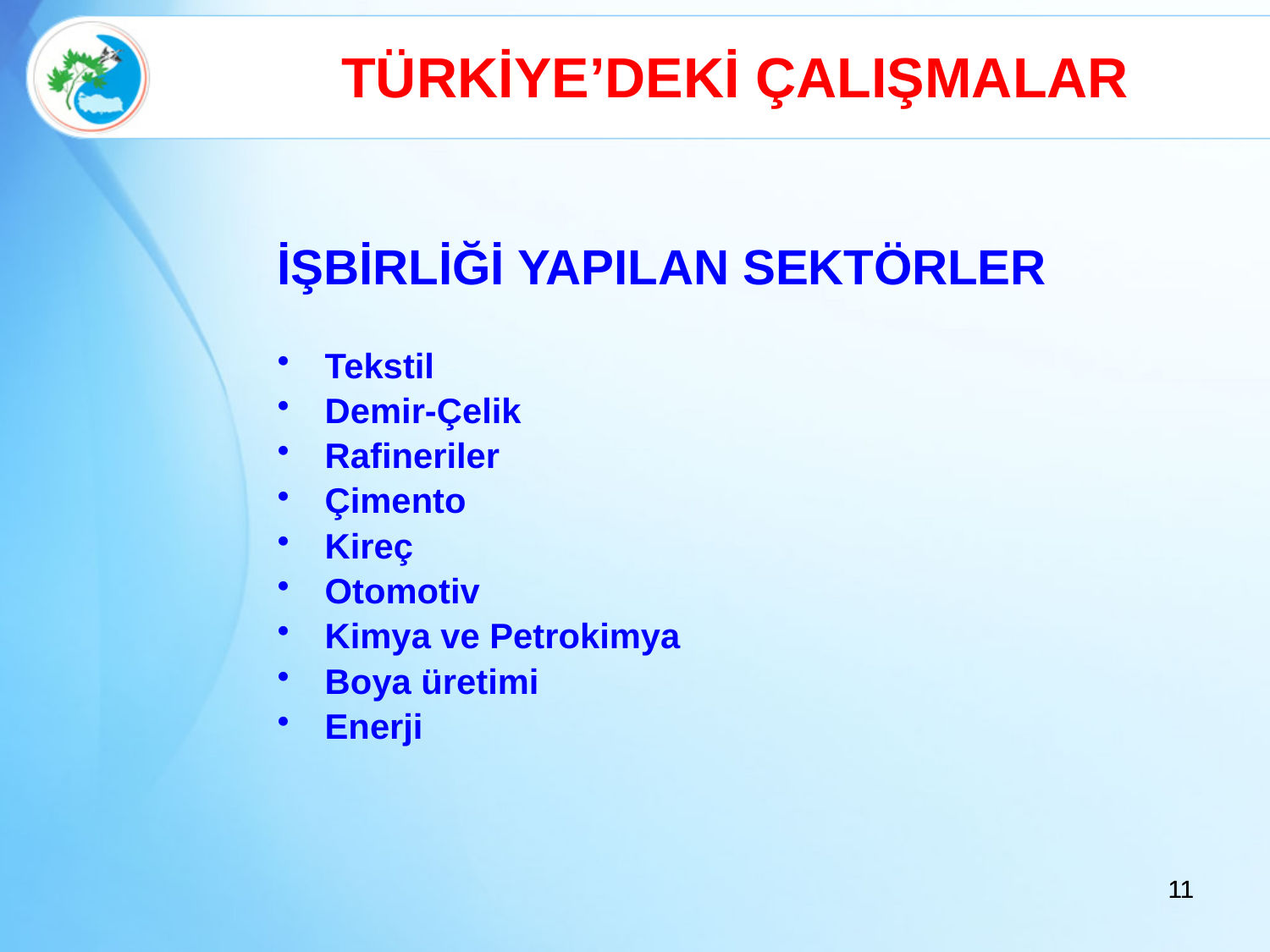

# TÜRKİYE’DEKİ ÇALIŞMALAR
İŞBİRLİĞİ YAPILAN SEKTÖRLER

Tekstil
Demir-Çelik
Rafineriler
Çimento
Kireç
Otomotiv
Kimya ve Petrokimya
Boya üretimi
Enerji
11
11